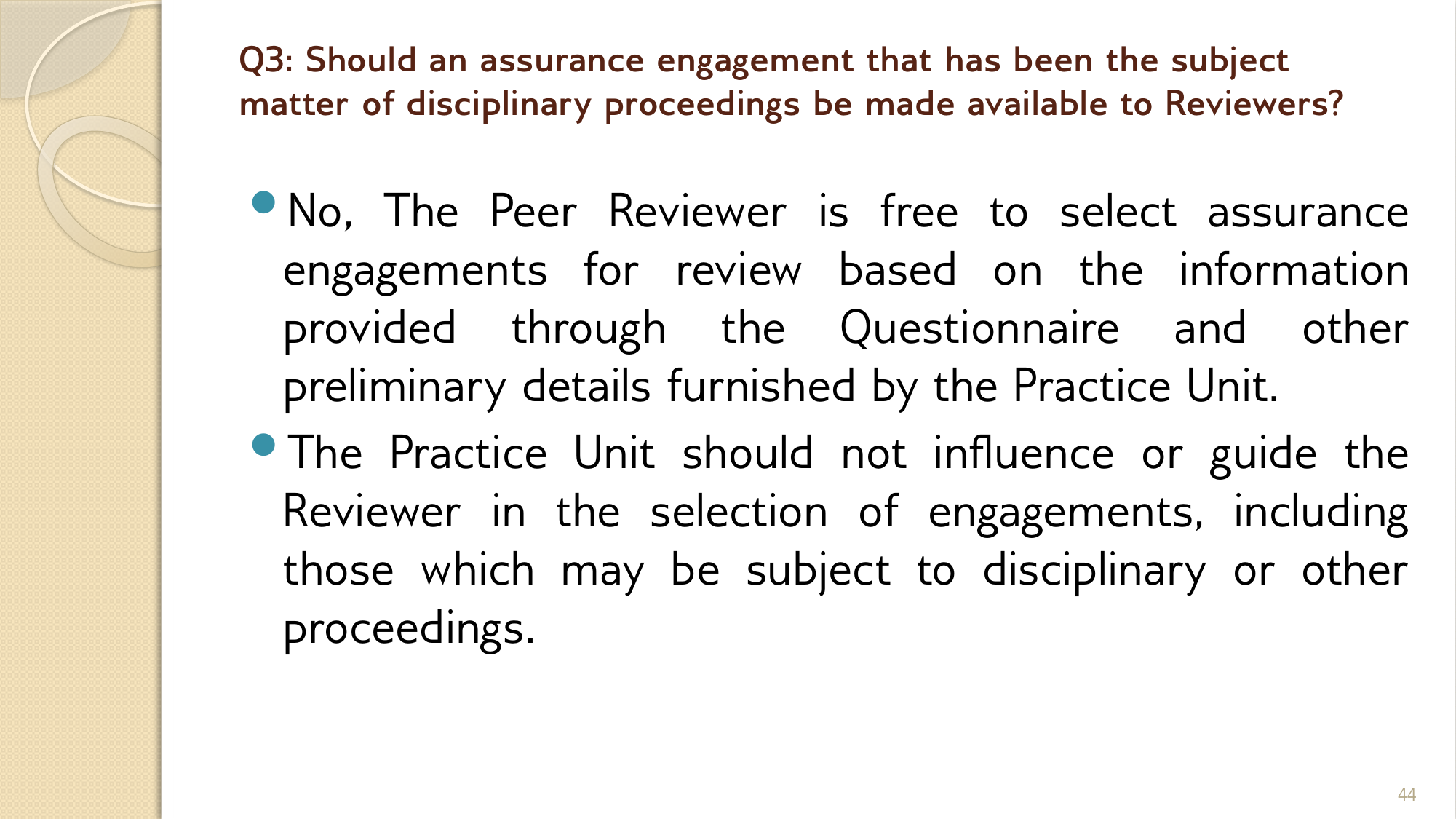

# Q3: Should an assurance engagement that has been the subject matter of disciplinary proceedings be made available to Reviewers?
No, The Peer Reviewer is free to select assurance engagements for review based on the information provided through the Questionnaire and other preliminary details furnished by the Practice Unit.
The Practice Unit should not influence or guide the Reviewer in the selection of engagements, including those which may be subject to disciplinary or other proceedings.

44